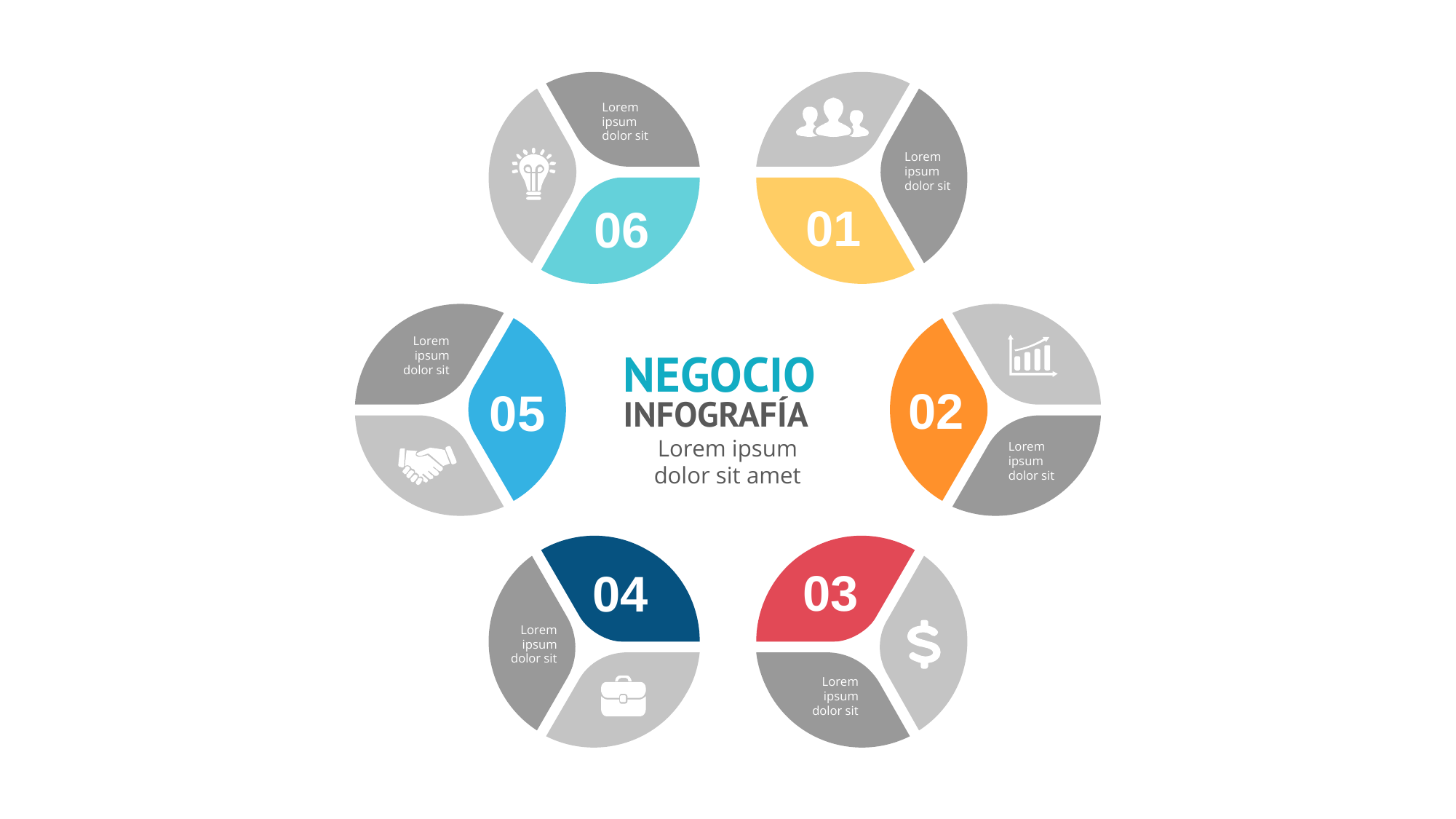

Lorem ipsum dolor sit

Lorem ipsum dolor sit

01
06

Lorem ipsum dolor sit

NEGOCIO
02
05
INFOGRAFÍA

Lorem ipsum dolor sit amet
Lorem ipsum dolor sit

03
04
Lorem ipsum dolor sit

Lorem ipsum dolor sit